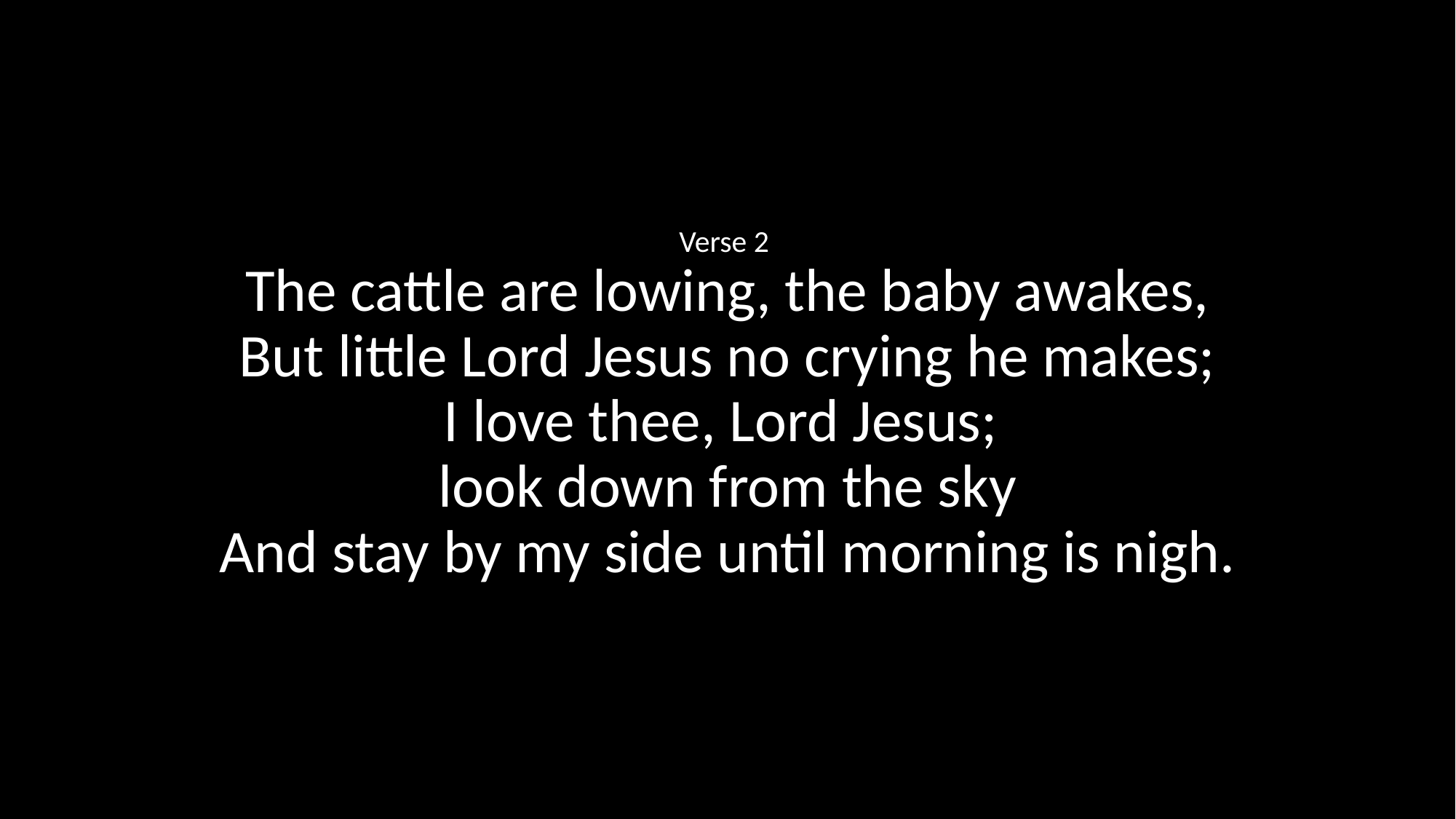

Verse 2
The cattle are lowing, the baby awakes,
But little Lord Jesus no crying he makes;
I love thee, Lord Jesus;
look down from the sky
And stay by my side until morning is nigh.